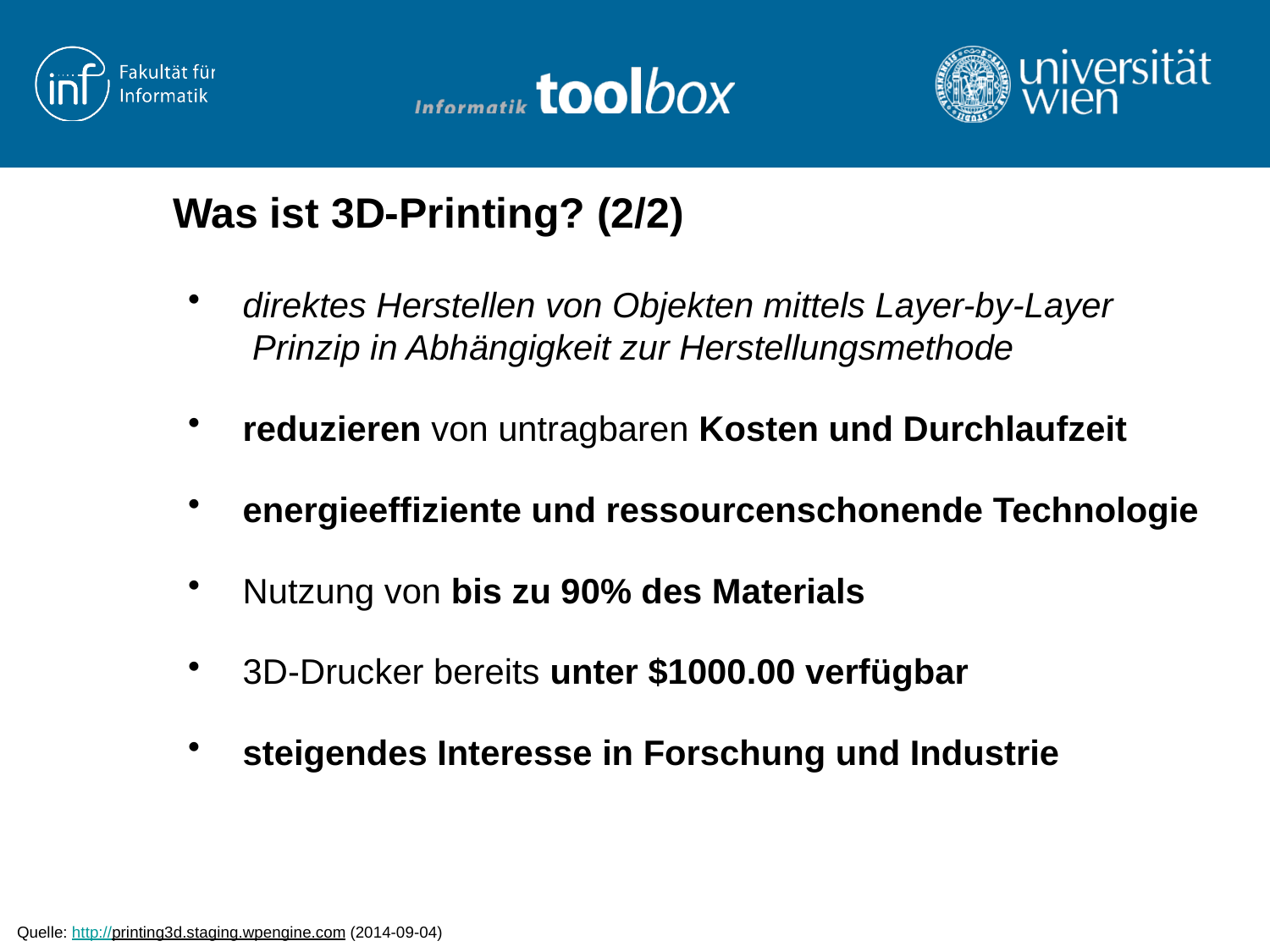

# Was ist 3D-Printing? (2/2)
 direktes Herstellen von Objekten mittels Layer-by-Layer
  Prinzip in Abhängigkeit zur Herstellungsmethode
 reduzieren von untragbaren Kosten und Durchlaufzeit
 energieeffiziente und ressourcenschonende Technologie
 Nutzung von bis zu 90% des Materials
 3D-Drucker bereits unter $1000.00 verfügbar
 steigendes Interesse in Forschung und Industrie
Quelle: http://printing3d.staging.wpengine.com (2014-09-04)